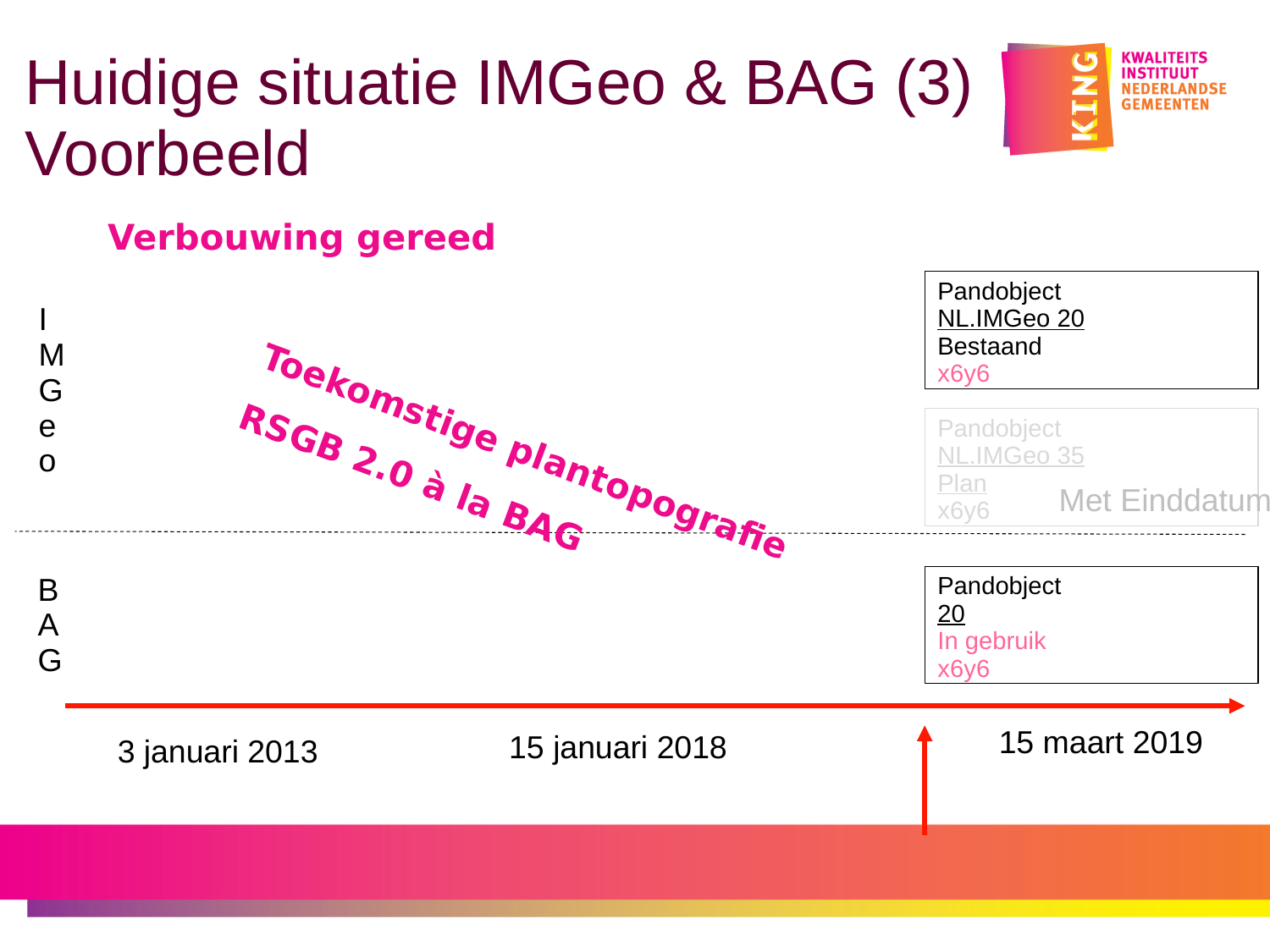

# Huidige situatie IMGeo & BAG (3) Voorbeeld
Verbouwing gereed
Pandobject
NL.IMGeo 20
Bestaand
x6y6
I
M
G
e
o
Pandobject
NL.IMGeo 35
Plan
x6y6
Toekomstige plantopografie
RSGB 2.0 à la BAG
Met Einddatum
B
A
G
Pandobject
20
In gebruik
x6y6
15 maart 2019
15 januari 2018
 3 januari 2013